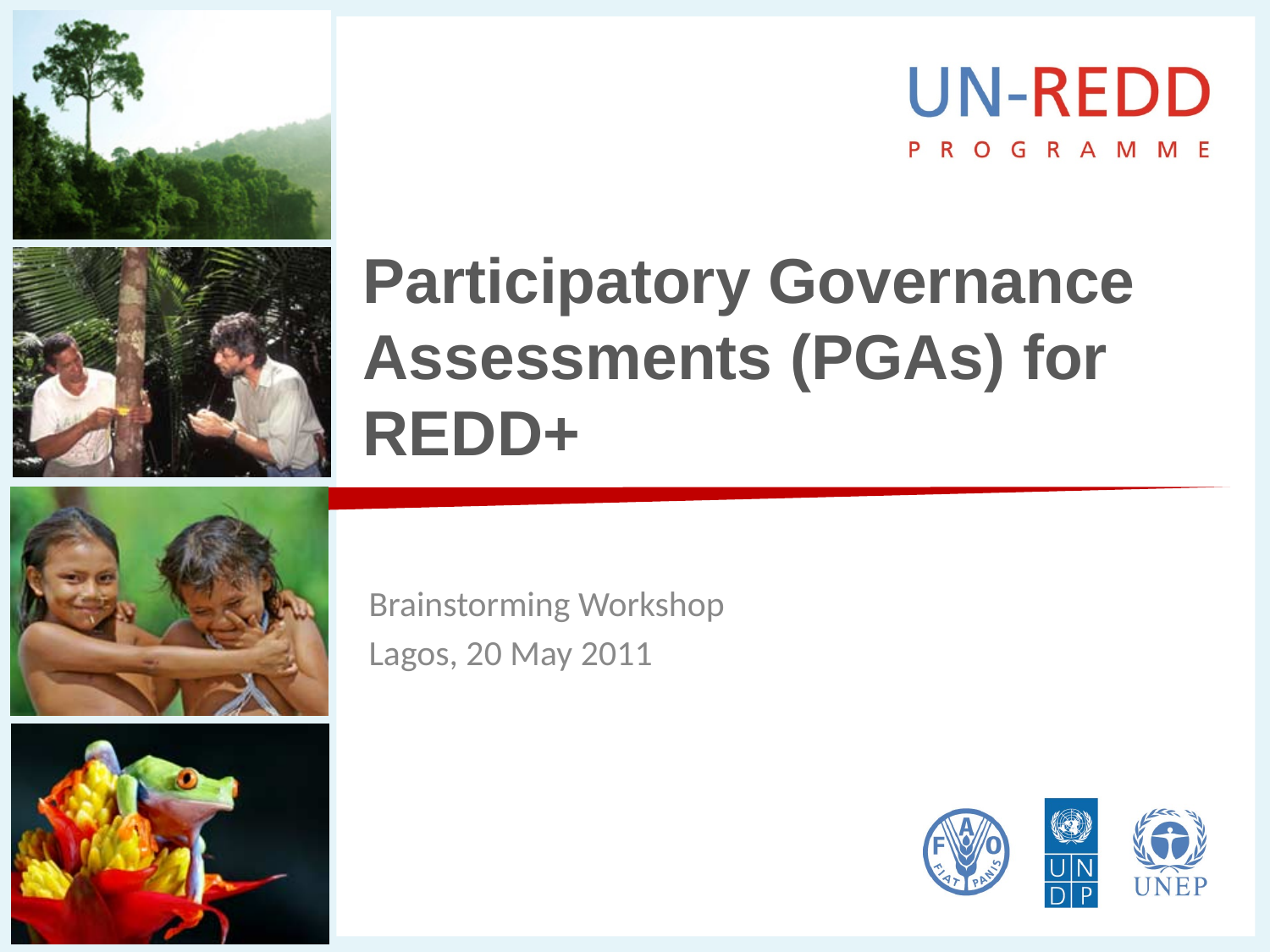

# Participatory Governance Assessments (PGAs) for REDD+

Brainstorming Workshop
Lagos, 20 May 2011